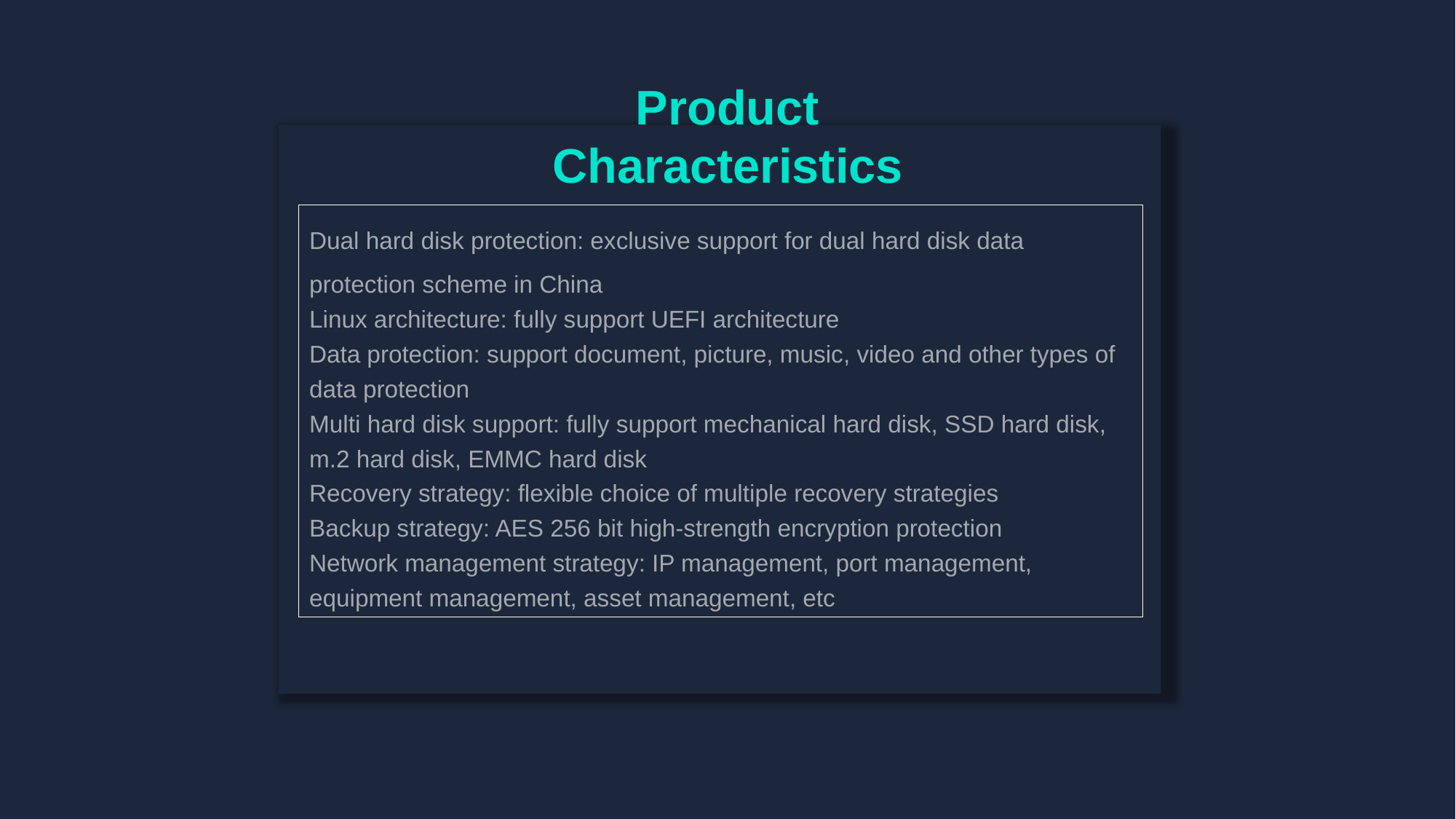

Product Characteristics

Dual hard disk protection: exclusive support for dual hard disk data protection scheme in China
Linux architecture: fully support UEFI architecture
Data protection: support document, picture, music, video and other types of data protection
Multi hard disk support: fully support mechanical hard disk, SSD hard disk, m.2 hard disk, EMMC hard disk
Recovery strategy: flexible choice of multiple recovery strategies
Backup strategy: AES 256 bit high-strength encryption protection
Network management strategy: IP management, port management, equipment management, asset management, etc